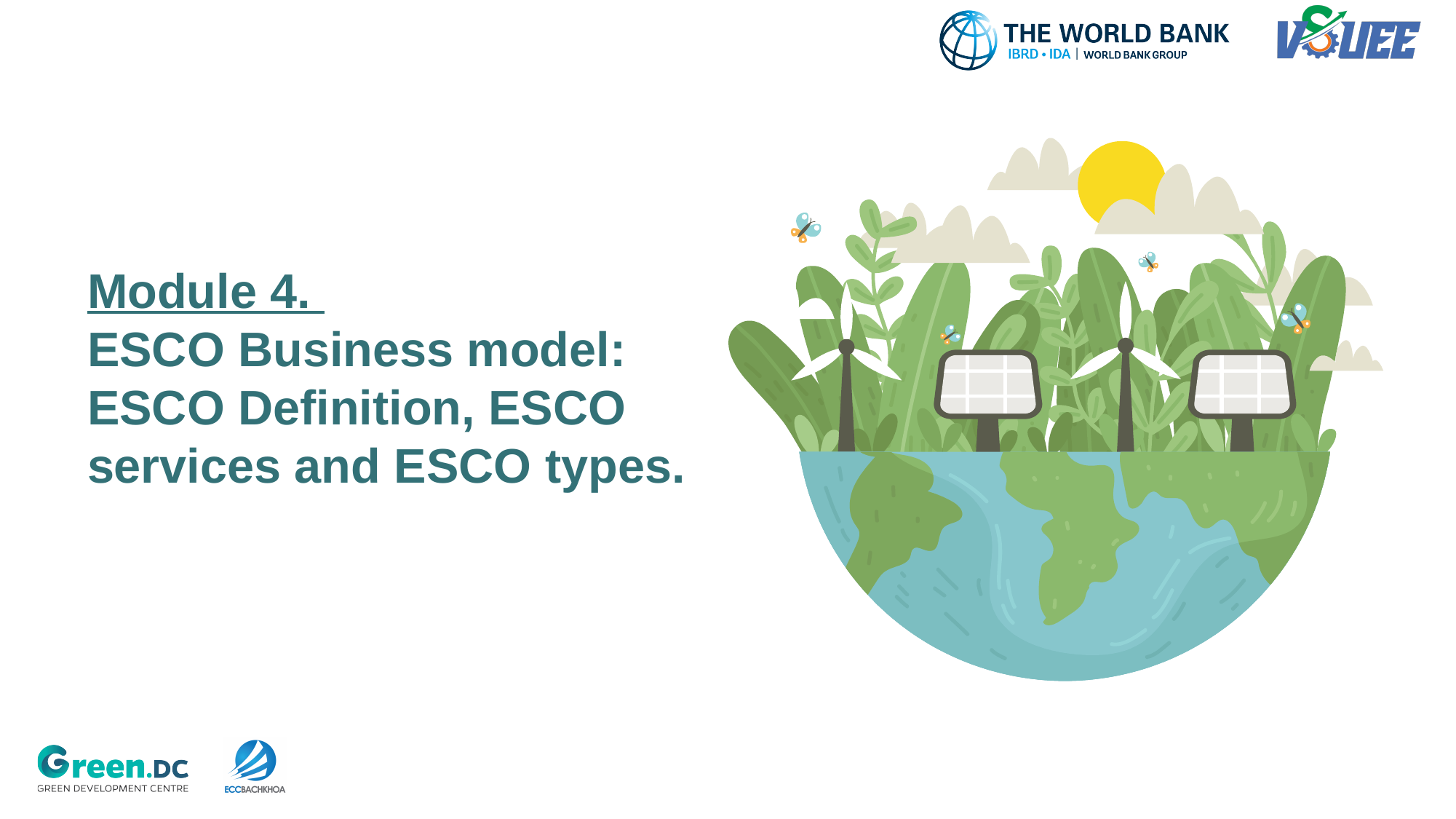

# Module 4. ESCO Business model: ESCO Definition, ESCO services and ESCO types.